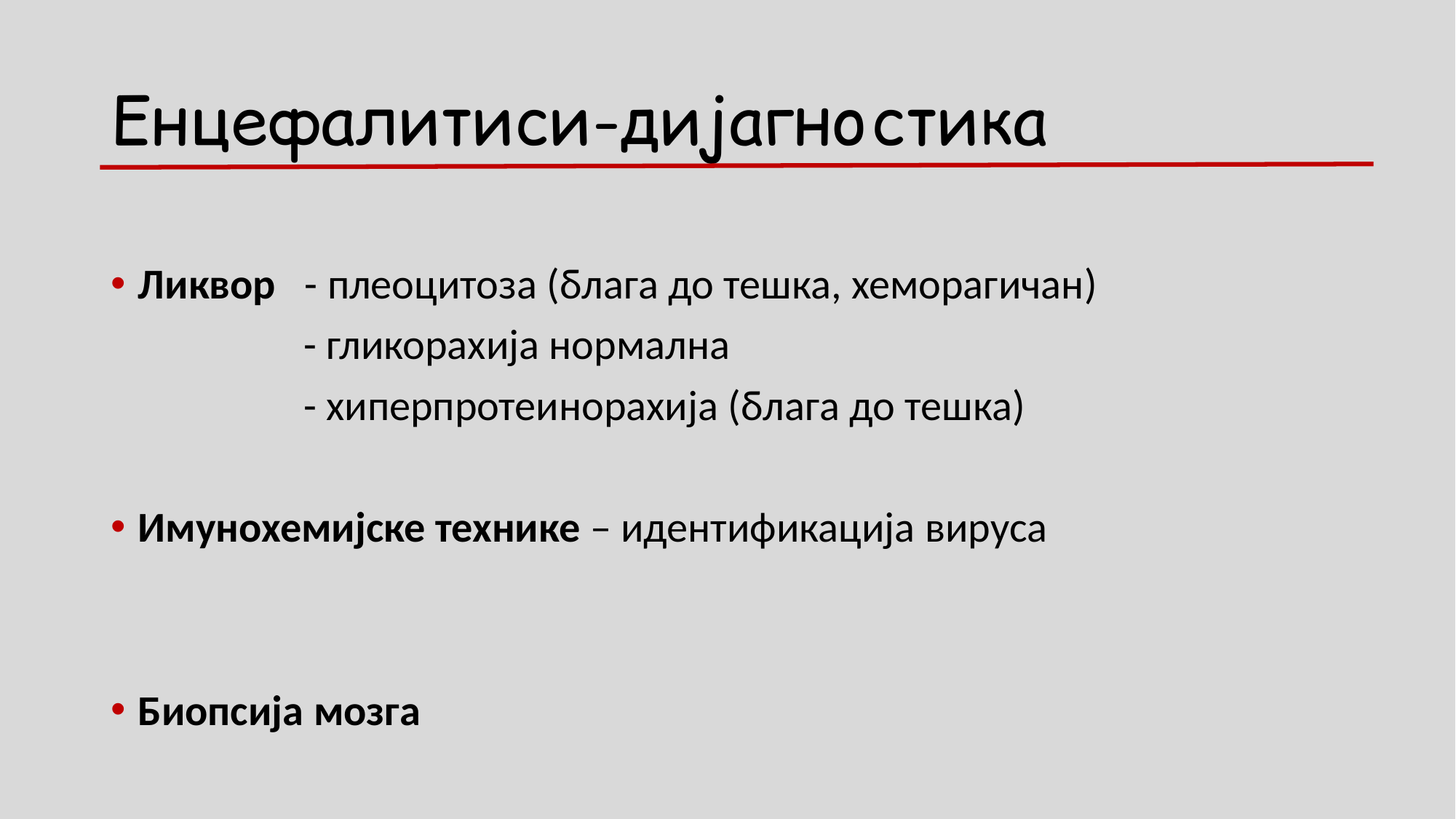

# Енцефалитиси-дијагностика
Ликвор   - плеоцитоза (блага до тешка, хеморагичан)
                    - гликорахија нормална
                    - хиперпротеинорахија (блага до тешка)

Имунохемијске технике – идентификација вируса

Биопсија мозга